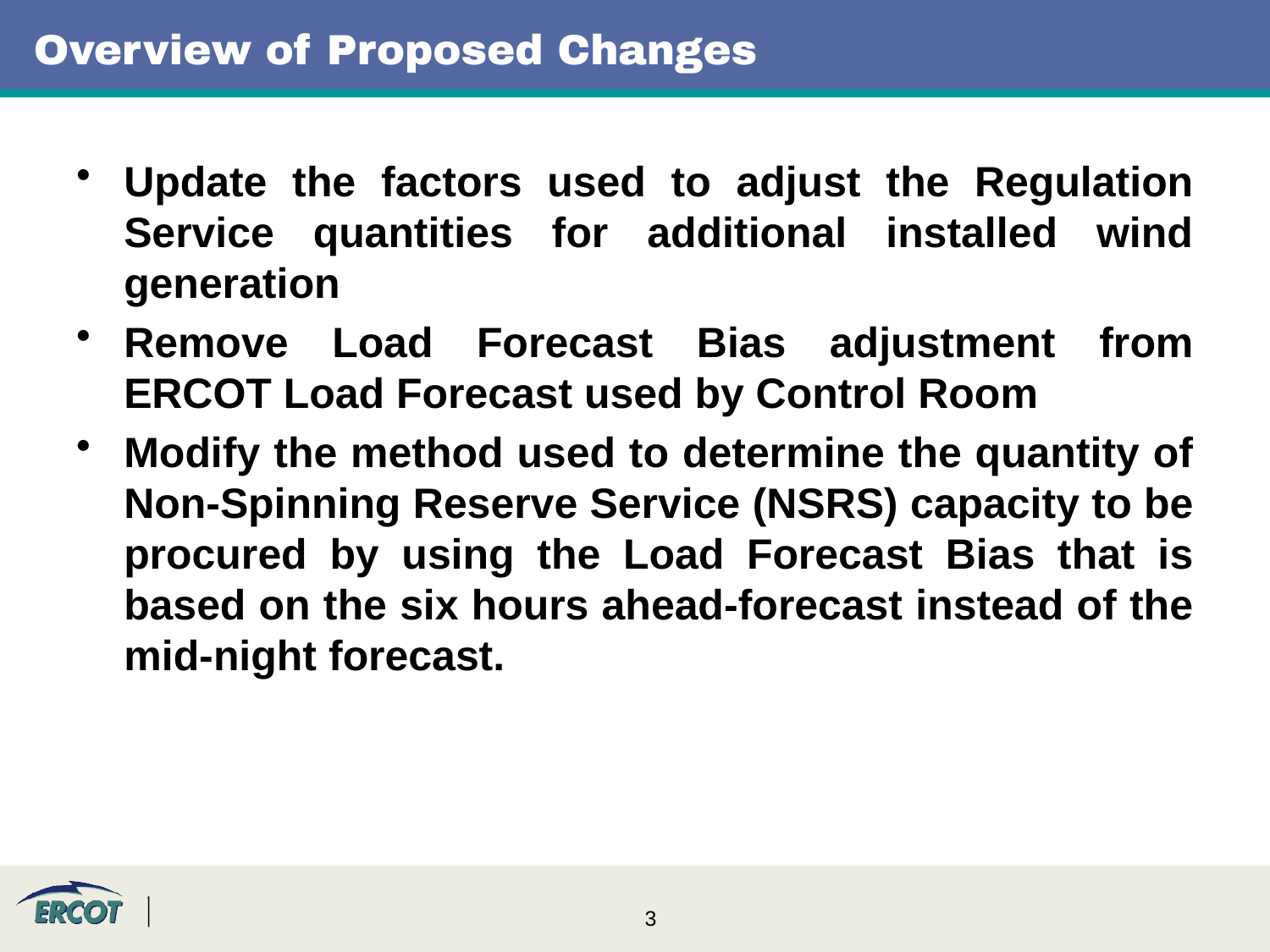

# Overview of Proposed Changes
Update the factors used to adjust the Regulation Service quantities for additional installed wind generation
Remove Load Forecast Bias adjustment from ERCOT Load Forecast used by Control Room
Modify the method used to determine the quantity of Non-Spinning Reserve Service (NSRS) capacity to be procured by using the Load Forecast Bias that is based on the six hours ahead-forecast instead of the mid-night forecast.